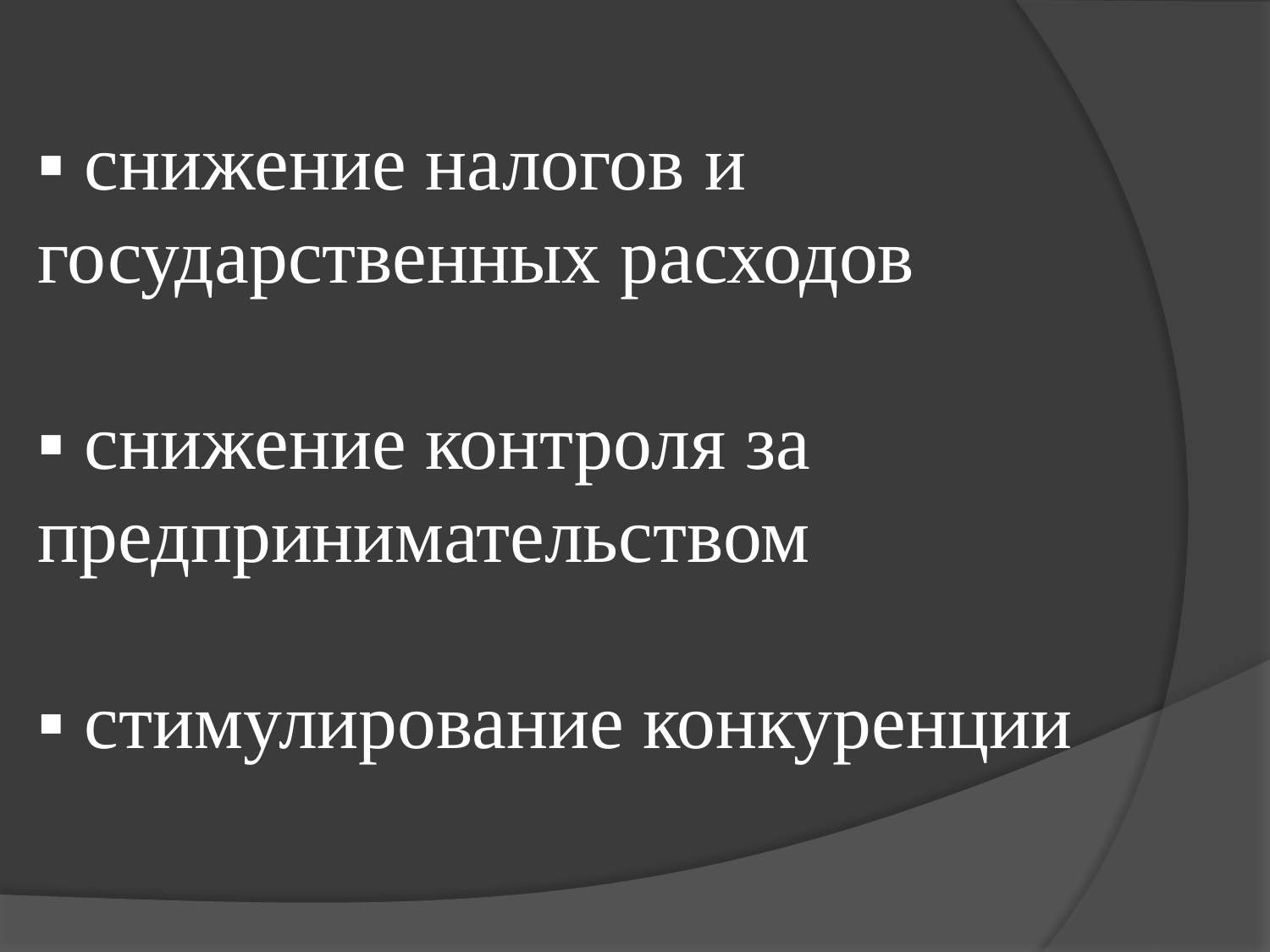

▪ снижение налогов и государственных расходов

▪ снижение контроля за предпринимательством

▪ стимулирование конкуренции